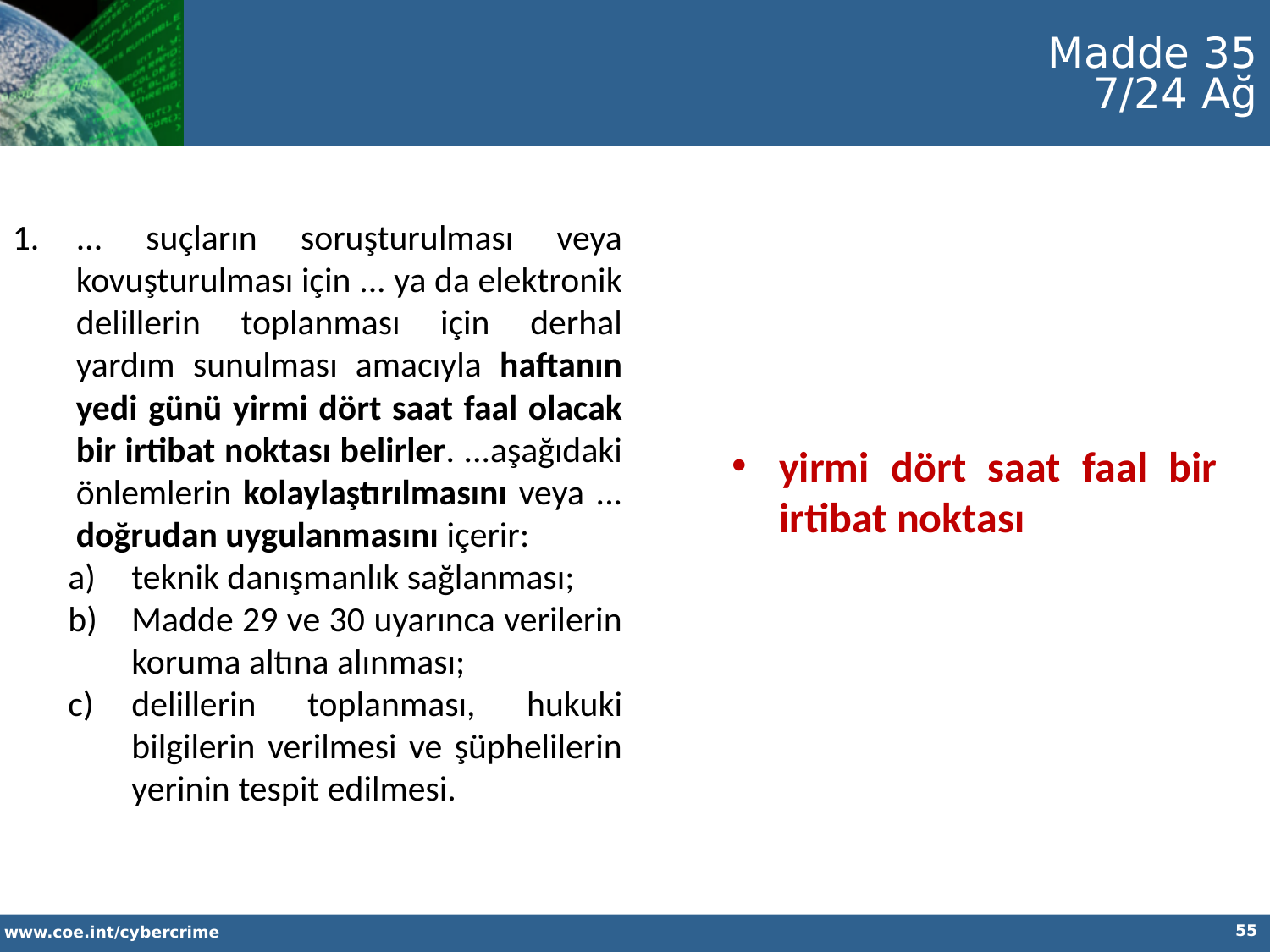

Madde 35
7/24 Ağ
... suçların soruşturulması veya kovuşturulması için ... ya da elektronik delillerin toplanması için derhal yardım sunulması amacıyla haftanın yedi günü yirmi dört saat faal olacak bir irtibat noktası belirler. ...aşağıdaki önlemlerin kolaylaştırılmasını veya ... doğrudan uygulanmasını içerir:
teknik danışmanlık sağlanması;
Madde 29 ve 30 uyarınca verilerin koruma altına alınması;
delillerin toplanması, hukuki bilgilerin verilmesi ve şüphelilerin yerinin tespit edilmesi.
yirmi dört saat faal bir irtibat noktası
55